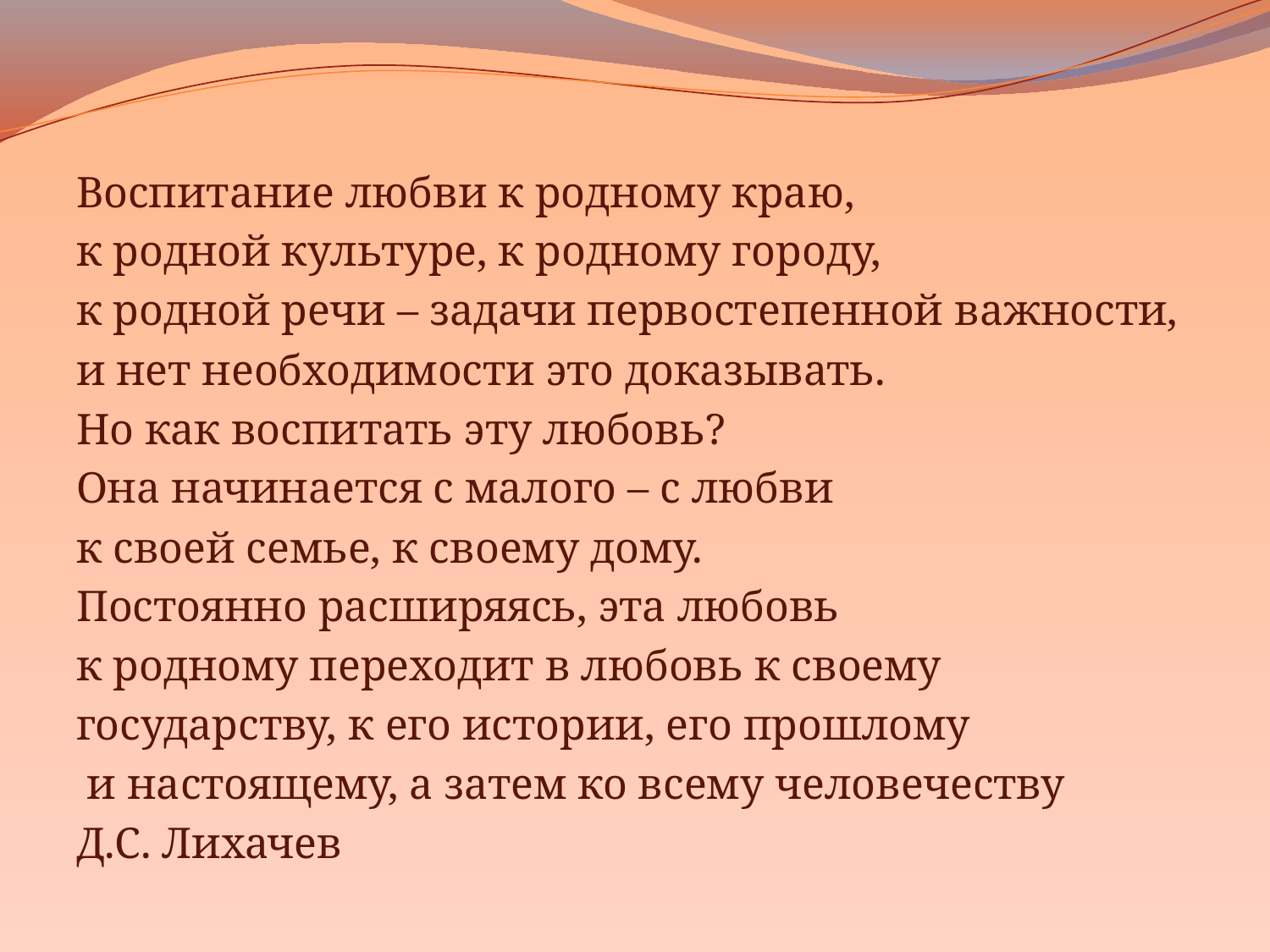

Воспитание любви к родному краю,
к родной культуре, к родному городу,
к родной речи – задачи первостепенной важности,
и нет необходимости это доказывать.
Но как воспитать эту любовь?
Она начинается с малого – с любви
к своей семье, к своему дому.
Постоянно расширяясь, эта любовь
к родному переходит в любовь к своему
государству, к его истории, его прошлому
 и настоящему, а затем ко всему человечеству
Д.С. Лихачев